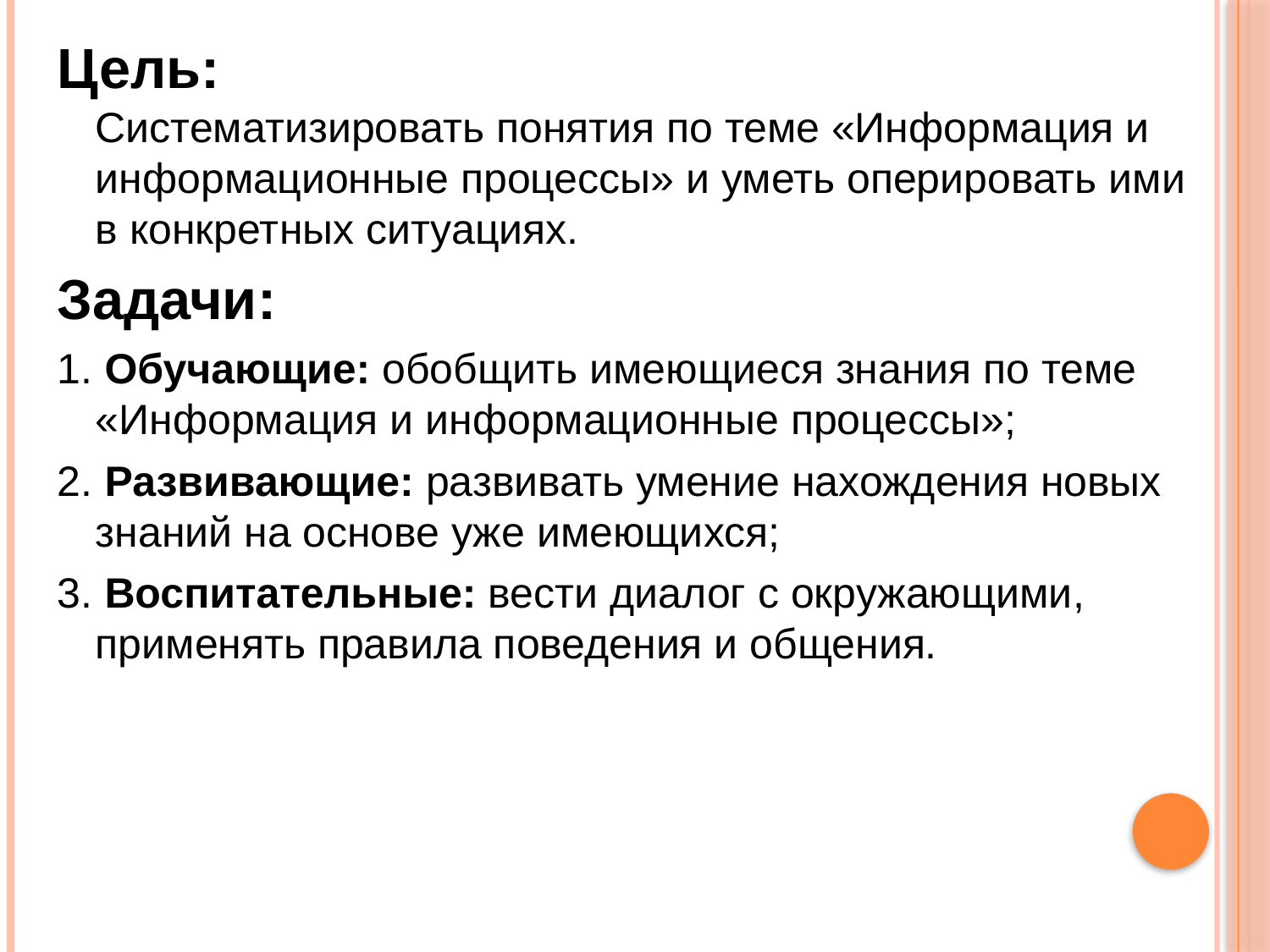

Цель:
Систематизировать понятия по теме «Информация и информационные процессы» и уметь оперировать ими в конкретных ситуациях.
Задачи:
1. Обучающие: обобщить имеющиеся знания по теме «Информация и информационные процессы»;
2. Развивающие: развивать умение нахождения новых знаний на основе уже имеющихся;
3. Воспитательные: вести диалог с окружающими, применять правила поведения и общения.